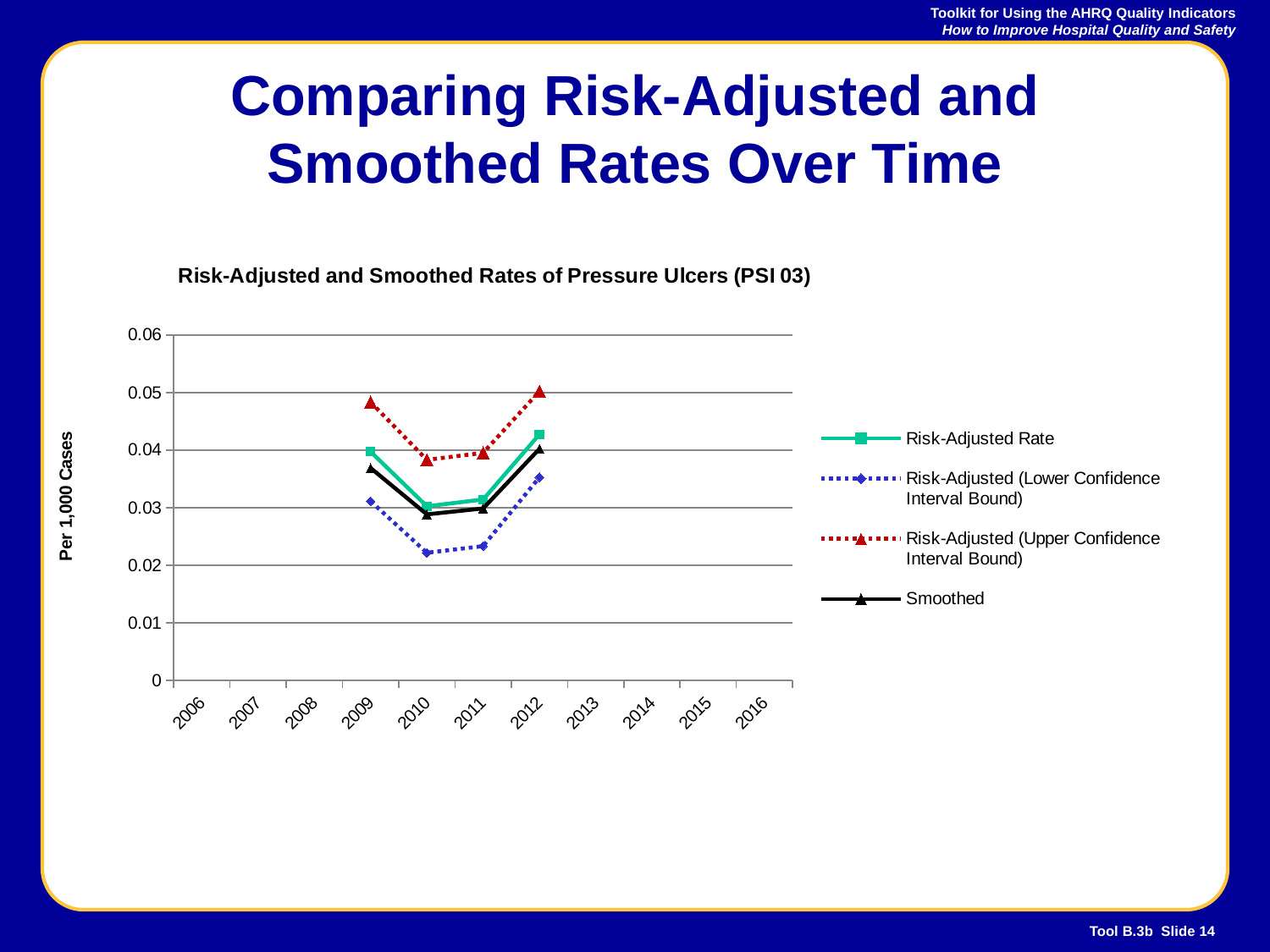

Comparing Risk-Adjusted and Smoothed Rates Over Time

### Chart: Risk-Adjusted and Smoothed Rates of Pressure Ulcers (PSI 03)

| Category | Risk-Adjusted Rate | Risk-Adjusted (Lower Confidence Interval Bound) | Risk-Adjusted (Upper Confidence Interval Bound) | Smoothed |
|---|---|---|---|---|
| 2006 | None | None | None | None |
| 2007 | None | None | None | None |
| 2008 | None | None | None | None |
| 2009 | 0.0397357 | 0.0311275 | 0.0483439 | 0.0368993 |
| 2010 | 0.0302422 | 0.0221701 | 0.0383142 | 0.0288377 |
| 2011 | 0.031429 | 0.023324 | 0.039534 | 0.0298721 |
| 2012 | 0.042752 | 0.03529 | 0.050213 | 0.040235 |
| 2013 | None | None | None | None |
| 2014 | None | None | None | None |
| 2015 | None | None | None | None |
| 2016 | None | None | None | None |